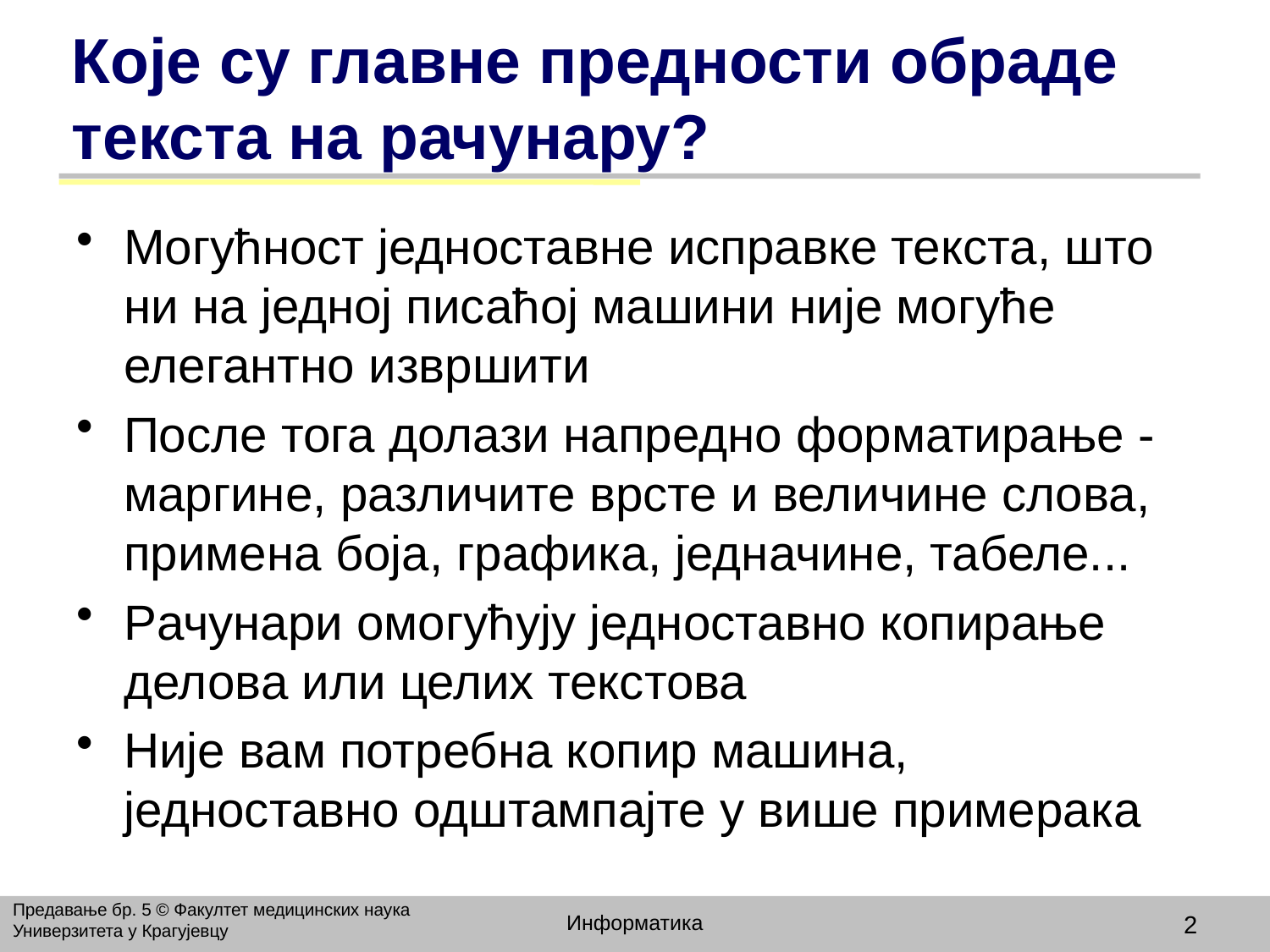

# Које су главне предности обраде текста на рачунару?
Могућност једноставне исправке текста, што ни на једној писаћој машини није могуће елегантно извршити
После тога долази напредно форматирање - маргине, различите врсте и величине слова, примена боја, графика, једначине, табеле...
Рачунари омогућују једноставно копирање делова или целих текстова
Није вам потребна копир машина, једноставно одштампајте у више примерака
Предавање бр. 5 © Факултет медицинских наука Универзитета у Крагујевцу
Информатика
2